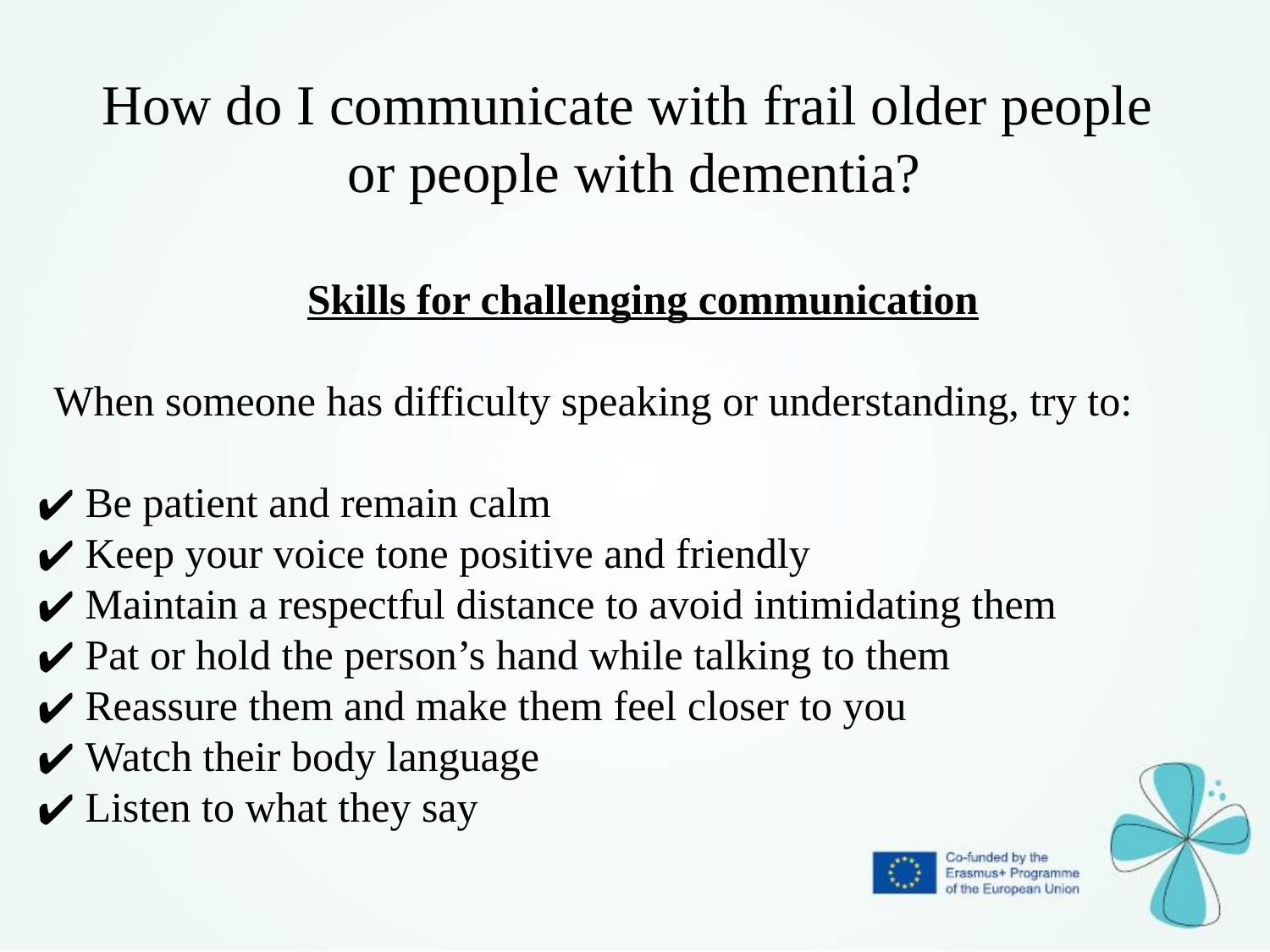

How do I communicate with frail older people
or people with dementia?

Skills for challenging communication

When someone has difficulty speaking or understanding, try to:

 Be patient and remain calm
 Keep your voice tone positive and friendly
 Maintain a respectful distance to avoid intimidating them
 Pat or hold the person’s hand while talking to them
 Reassure them and make them feel closer to you
 Watch their body language
 Listen to what they say